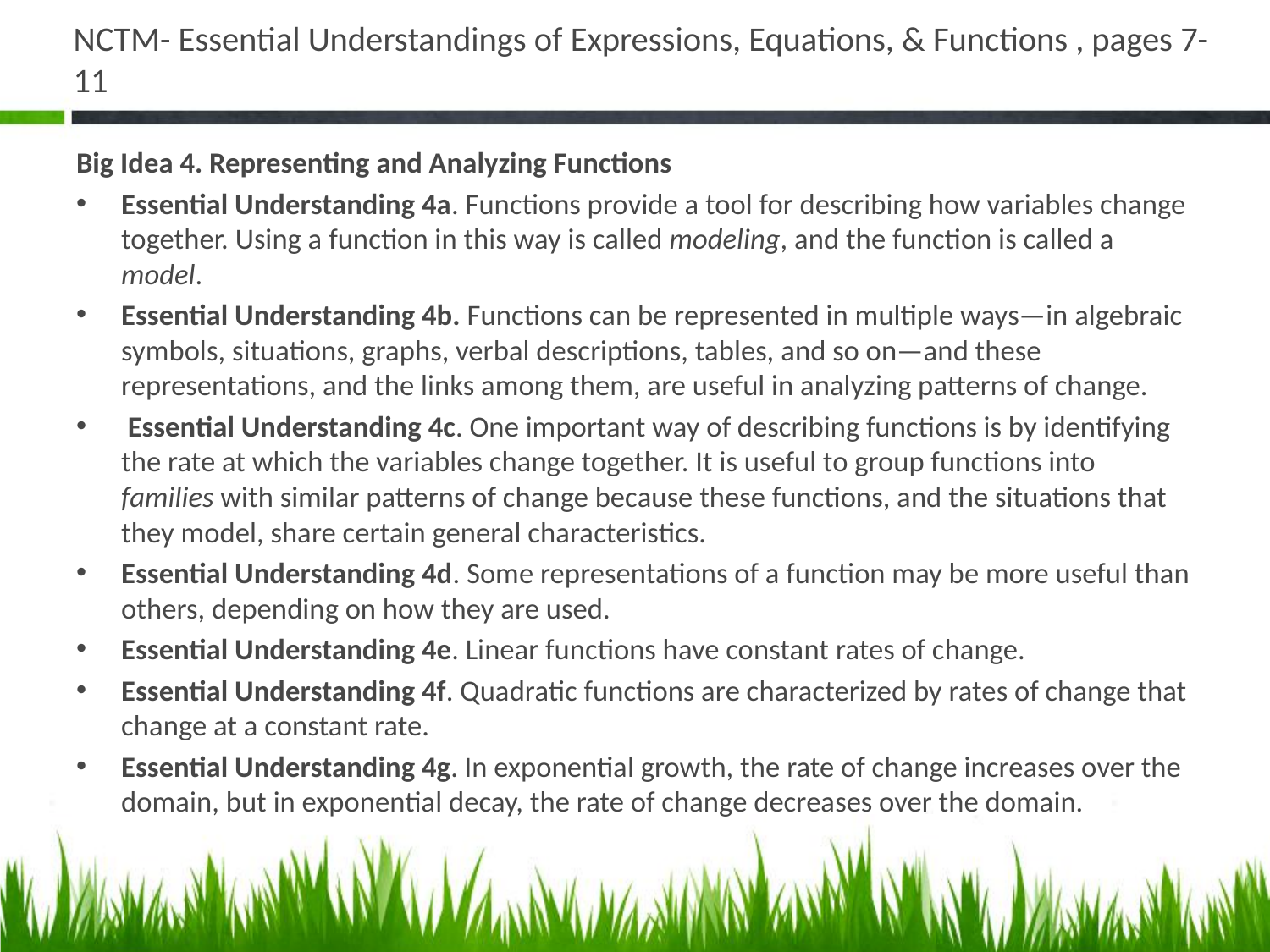

# NCTM- Essential Understandings of Expressions, Equations, & Functions , pages 7-11
Big Idea 4. Representing and Analyzing Functions
Essential Understanding 4a. Functions provide a tool for describing how variables change together. Using a function in this way is called modeling, and the function is called a model.
Essential Understanding 4b. Functions can be represented in multiple ways—in algebraic symbols, situations, graphs, verbal descriptions, tables, and so on—and these representations, and the links among them, are useful in analyzing patterns of change.
 Essential Understanding 4c. One important way of describing functions is by identifying the rate at which the variables change together. It is useful to group functions into families with similar patterns of change because these functions, and the situations that they model, share certain general characteristics.
Essential Understanding 4d. Some representations of a function may be more useful than others, depending on how they are used.
Essential Understanding 4e. Linear functions have constant rates of change.
Essential Understanding 4f. Quadratic functions are characterized by rates of change that change at a constant rate.
Essential Understanding 4g. In exponential growth, the rate of change increases over the domain, but in exponential decay, the rate of change decreases over the domain.